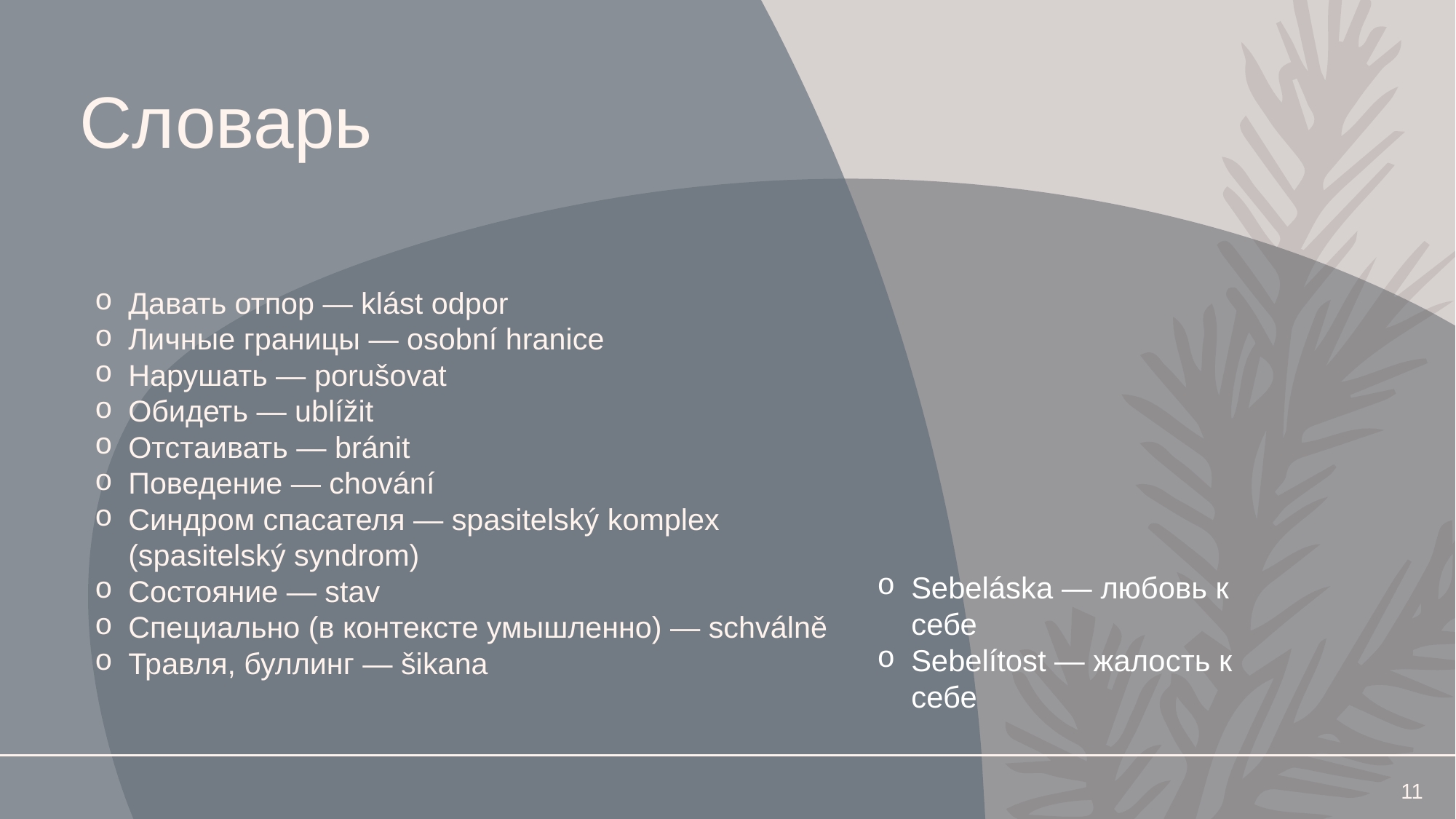

# Словарь
Давать отпор — klást odpor
Личные границы — osobní hranice
Нарушать — porušovat
Обидеть — ublížit
Отстаивать — bránit
Поведение — chování
Синдром спасателя — spasitelský komplex (spasitelský syndrom)
Состояние — stav
Специально (в контексте умышленно) — schválně
Травля, буллинг — šikana

Sebeláska — любовь к себе
Sebelítost — жалость к себе
11